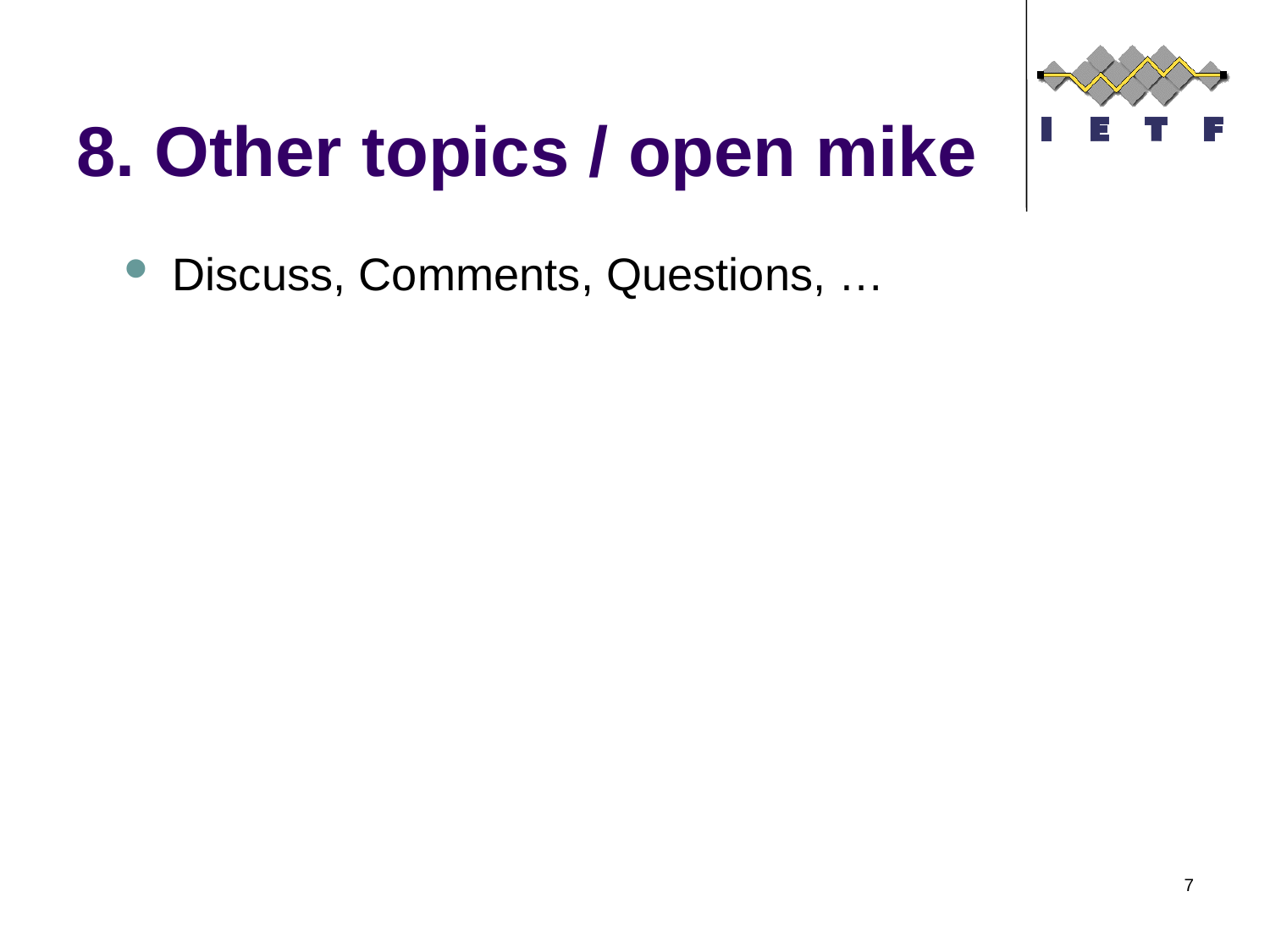

# 8. Other topics / open mike
Discuss, Comments, Questions, …
7